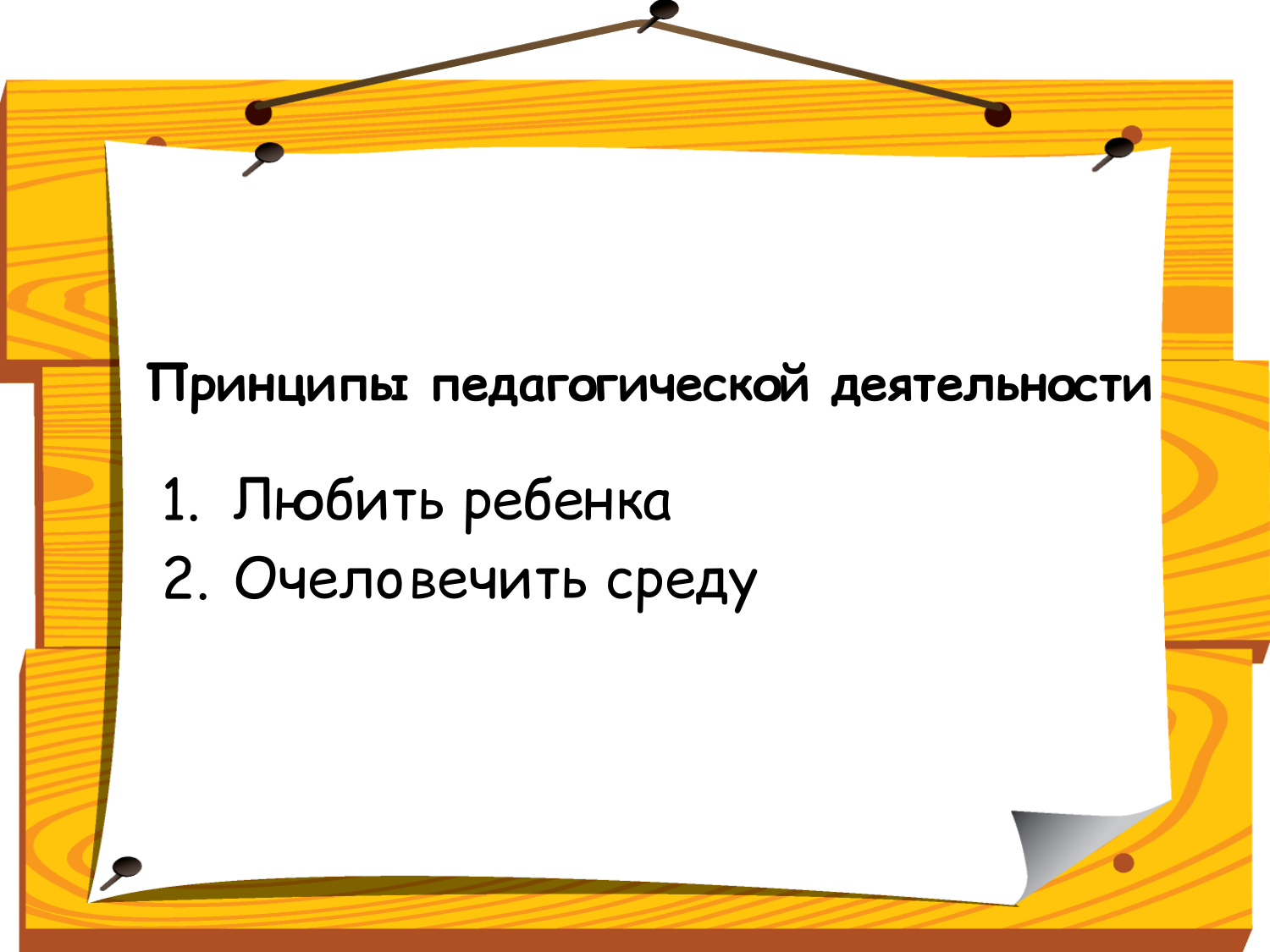

# Принципы педагогической деятельности
Любить ребенка
Очеловечить среду